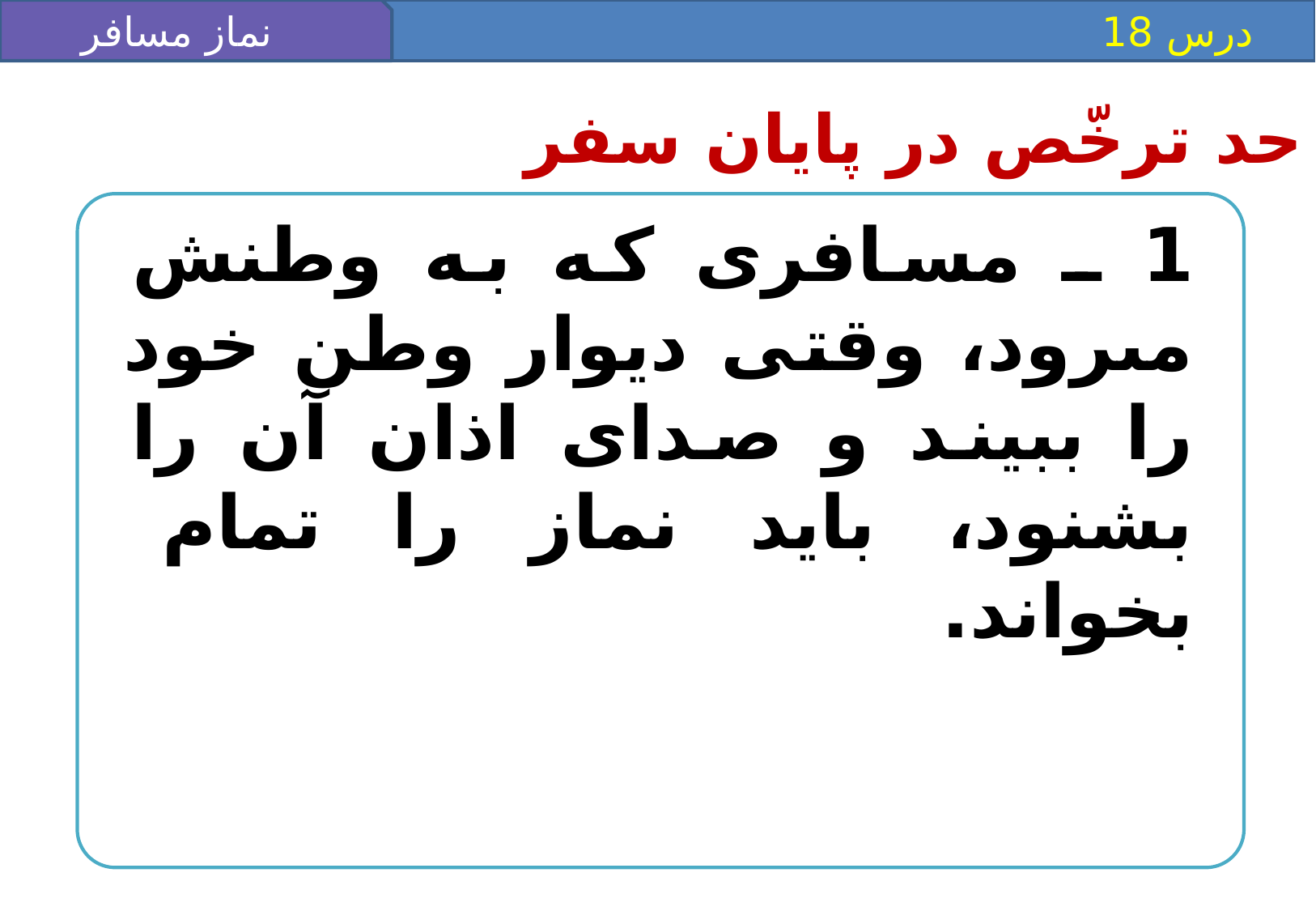

نماز مسافر (1)
 درس 18
حد ترخّص در پايان سفر

1 ـ مسافرى كه به وطنش مى‏رود، وقتى ديوار وطن خود را ببيند و صداى اذان آن را بشنود، بايد نماز را تمام بخواند.